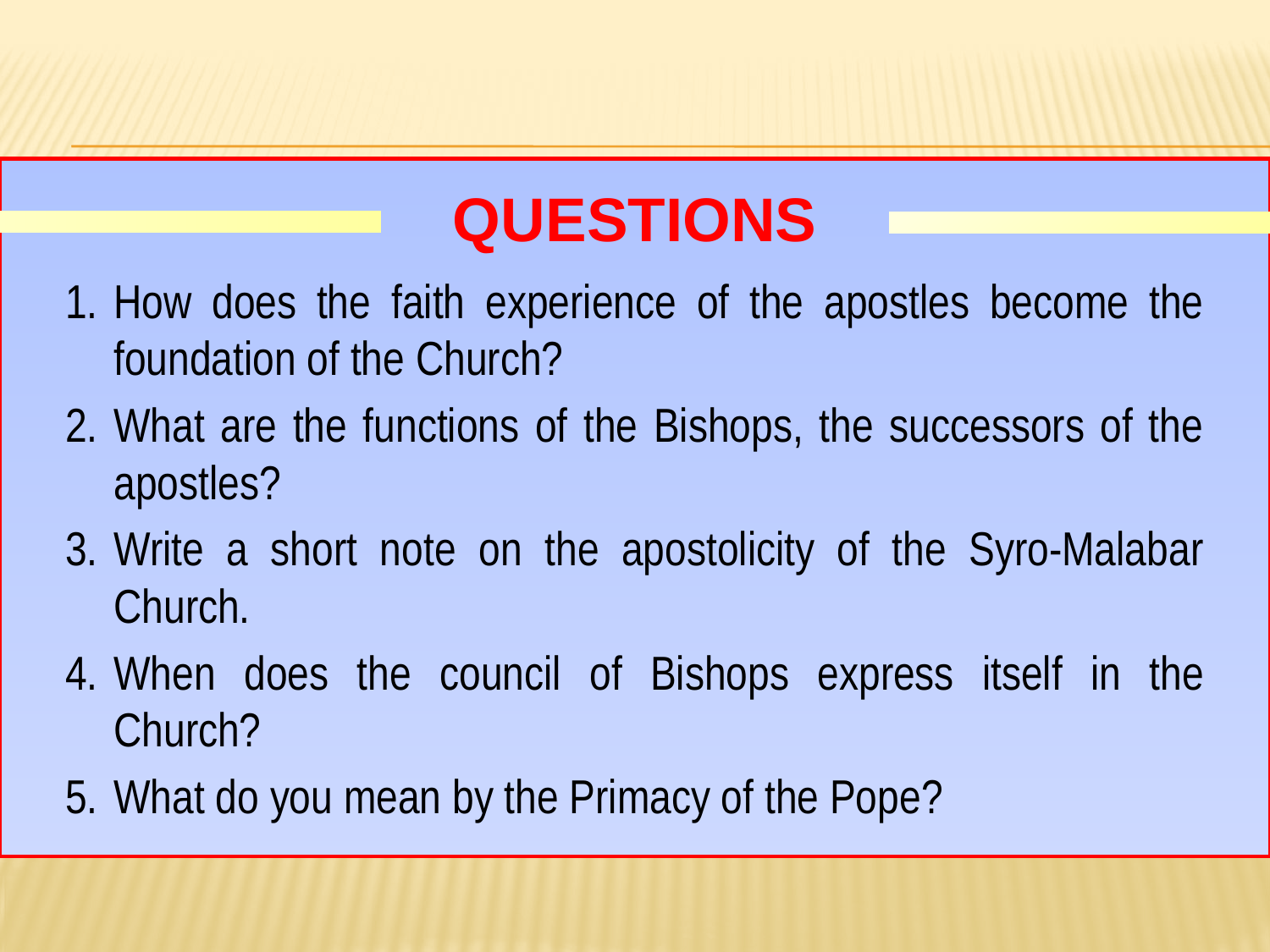

# Questions

1.	How does the faith experience of the apostles become the foundation of the Church?
2.	What are the functions of the Bishops, the successors of the apostles?
3.	Write a short note on the apostolicity of the Syro-Malabar Church.
4.	When does the council of Bishops express itself in the Church?
5.	What do you mean by the Primacy of the Pope?